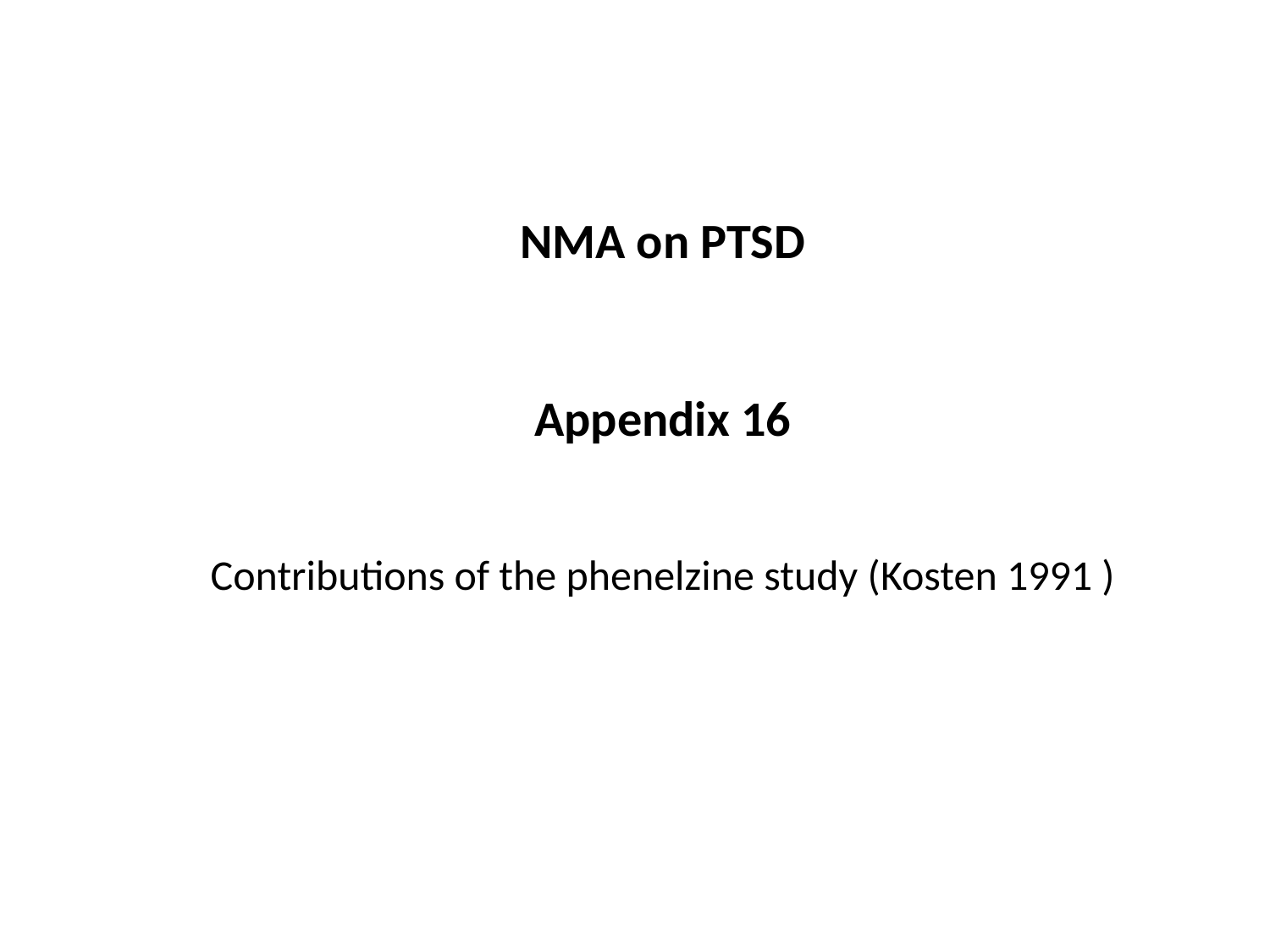

NMA on PTSD

Appendix 16

Contributions of the phenelzine study (Kosten 1991 )